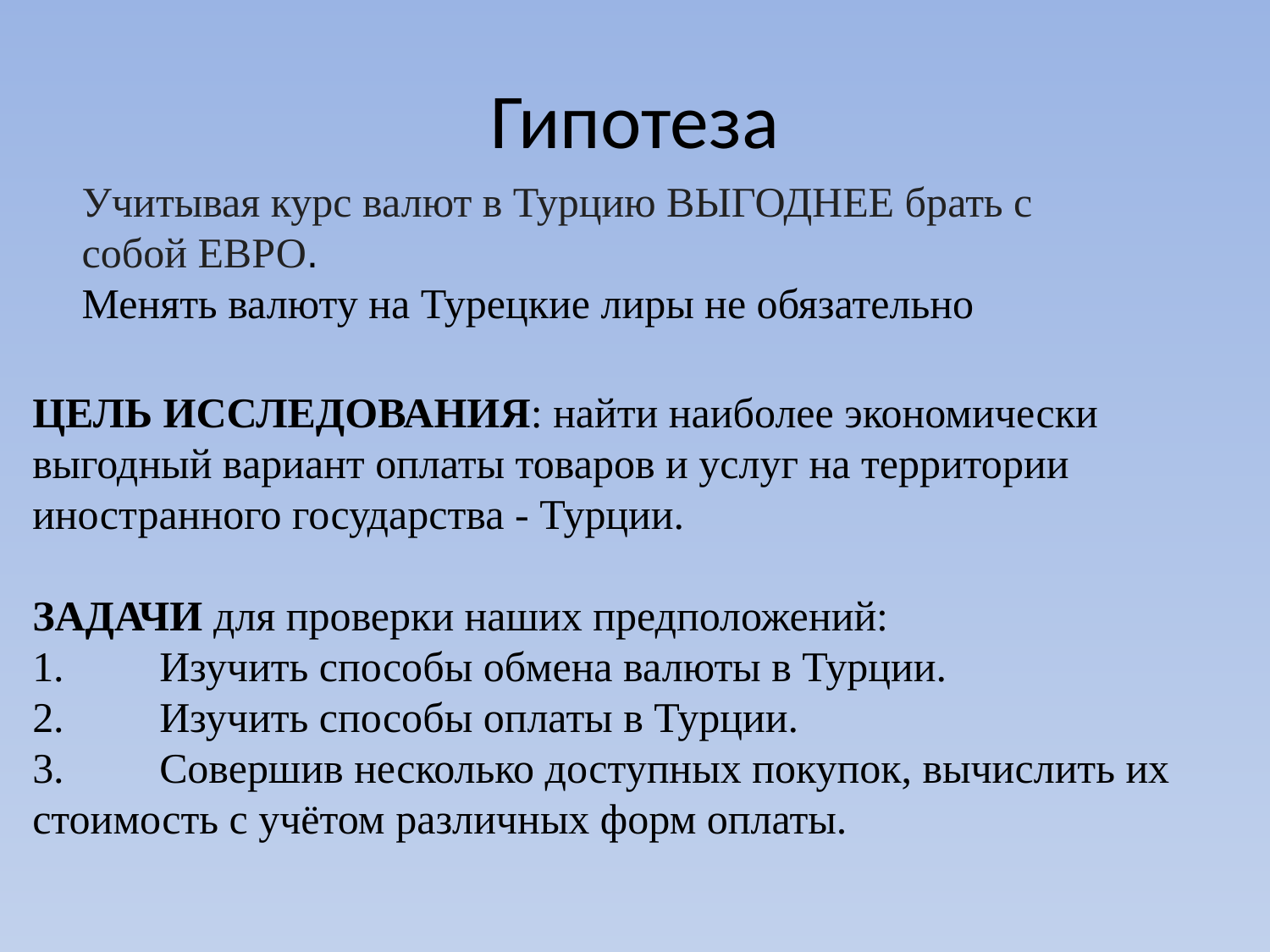

# Гипотеза
Учитывая курс валют в Турцию ВЫГОДНЕЕ брать с собой ЕВРО.
Менять валюту на Турецкие лиры не обязательно

ЦЕЛЬ ИССЛЕДОВАНИЯ: найти наиболее экономически выгодный вариант оплаты товаров и услуг на территории иностранного государства - Турции.

ЗАДАЧИ для проверки наших предположений:
1.	Изучить способы обмена валюты в Турции.
2.	Изучить способы оплаты в Турции.
3.	Совершив несколько доступных покупок, вычислить их стоимость с учётом различных форм оплаты.